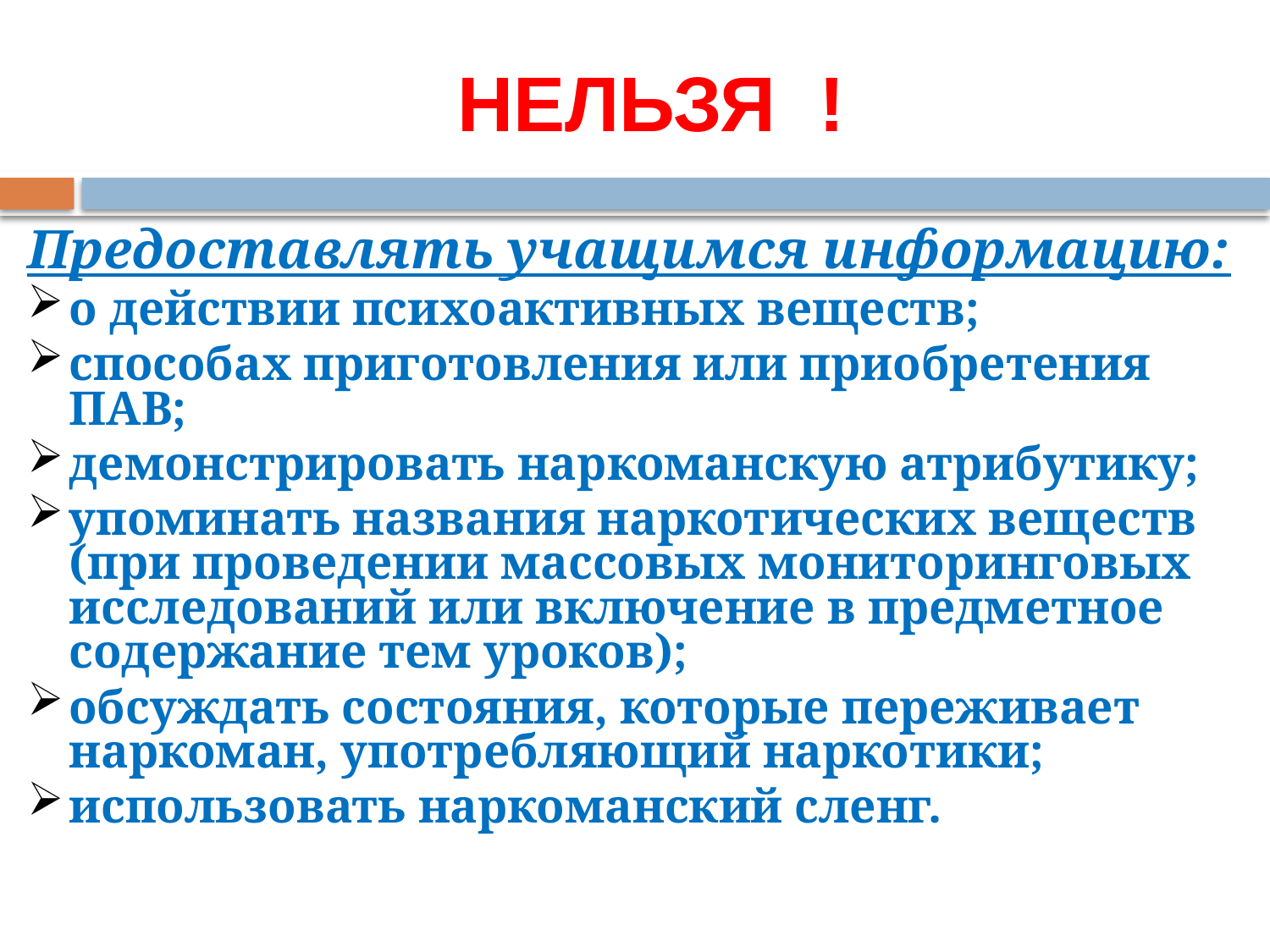

# НЕЛЬЗЯ  !
Предоставлять учащимся информацию:
о действии психоактивных веществ;
способах приготовления или приобретения ПАВ;
демонстрировать наркоманскую атрибутику;
упоминать названия наркотических веществ (при проведении массовых мониторинговых исследований или включение в предметное содержание тем уроков);
обсуждать состояния, которые переживает наркоман, употребляющий наркотики;
использовать наркоманский сленг.